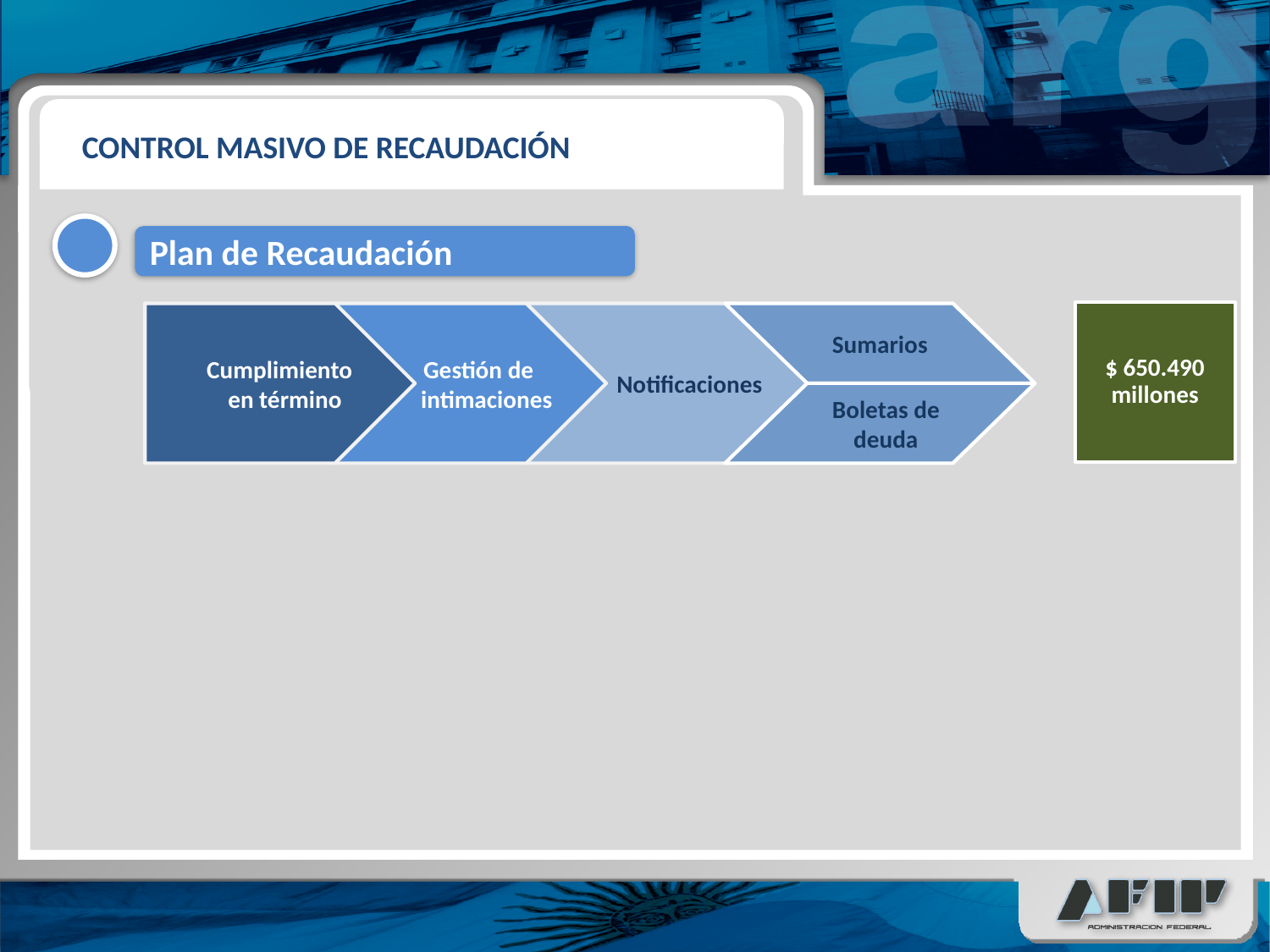

CONTROL MASIVO DE RECAUDACIÓN

Plan de Recaudación
$ 650.490 millones
Cumplimiento   en término
  Gestión de
    intimaciones
     Notificaciones
Sumarios
Boletas de deuda